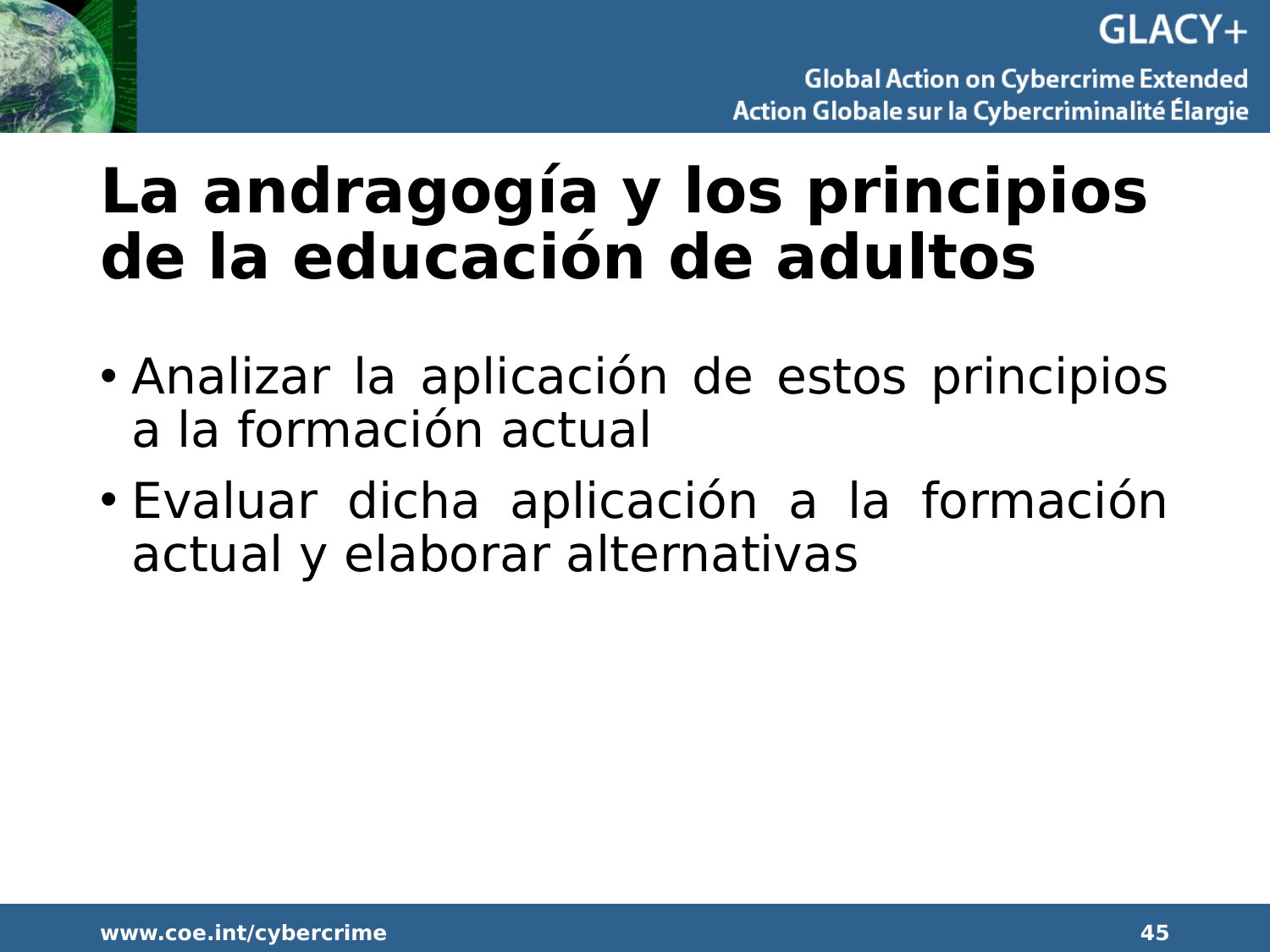

# La andragogía y los principios de la educación de adultos
Analizar la aplicación de estos principios a la formación actual
Evaluar dicha aplicación a la formación actual y elaborar alternativas
www.coe.int/cybercrime
45